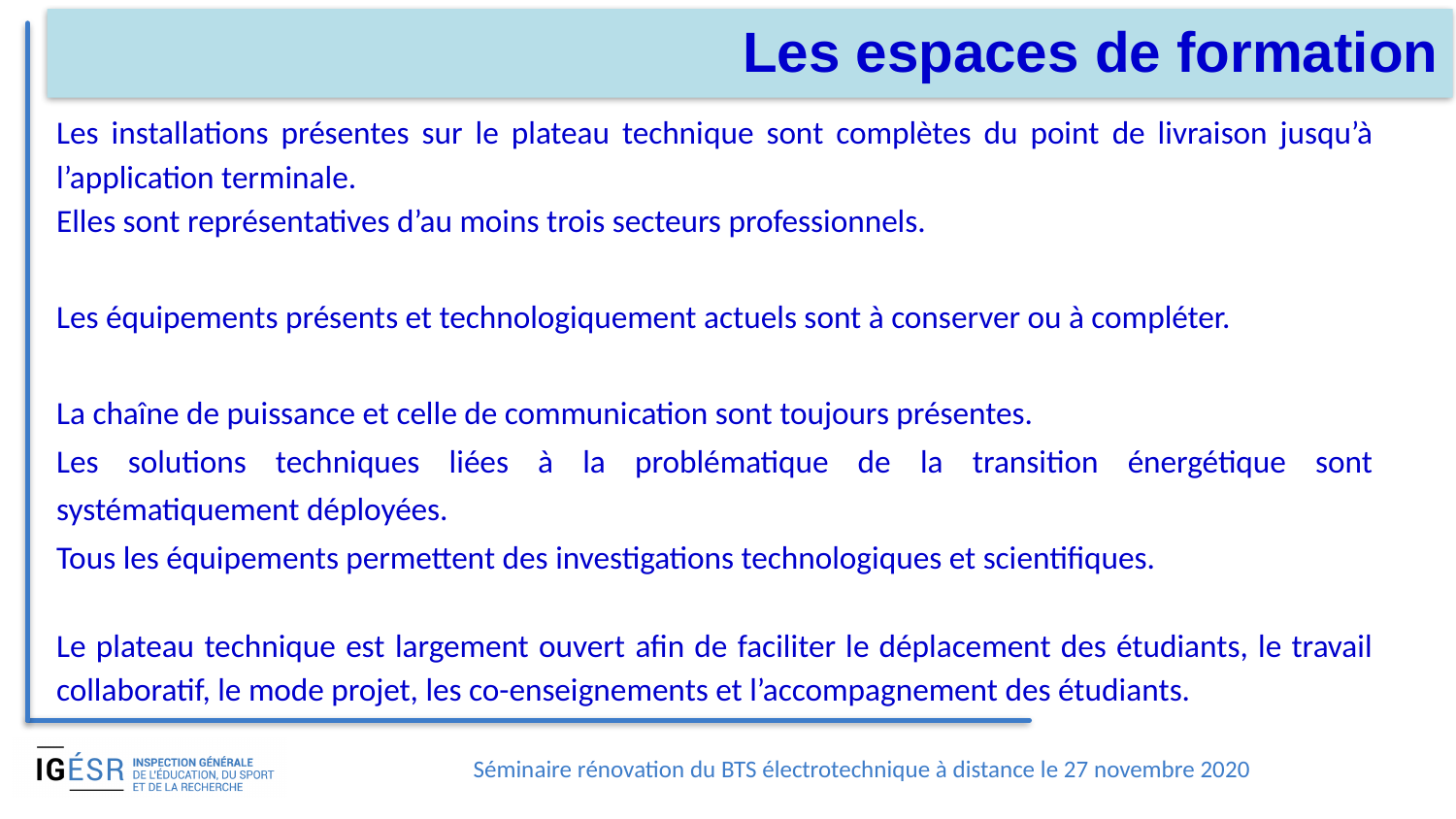

# Les espaces de formation
Les installations présentes sur le plateau technique sont complètes du point de livraison jusqu’à l’application terminale.
Elles sont représentatives d’au moins trois secteurs professionnels.

Les équipements présents et technologiquement actuels sont à conserver ou à compléter.

La chaîne de puissance et celle de communication sont toujours présentes.
Les solutions techniques liées à la problématique de la transition énergétique sont systématiquement déployées.
Tous les équipements permettent des investigations technologiques et scientifiques.

Le plateau technique est largement ouvert afin de faciliter le déplacement des étudiants, le travail collaboratif, le mode projet, les co-enseignements et l’accompagnement des étudiants.